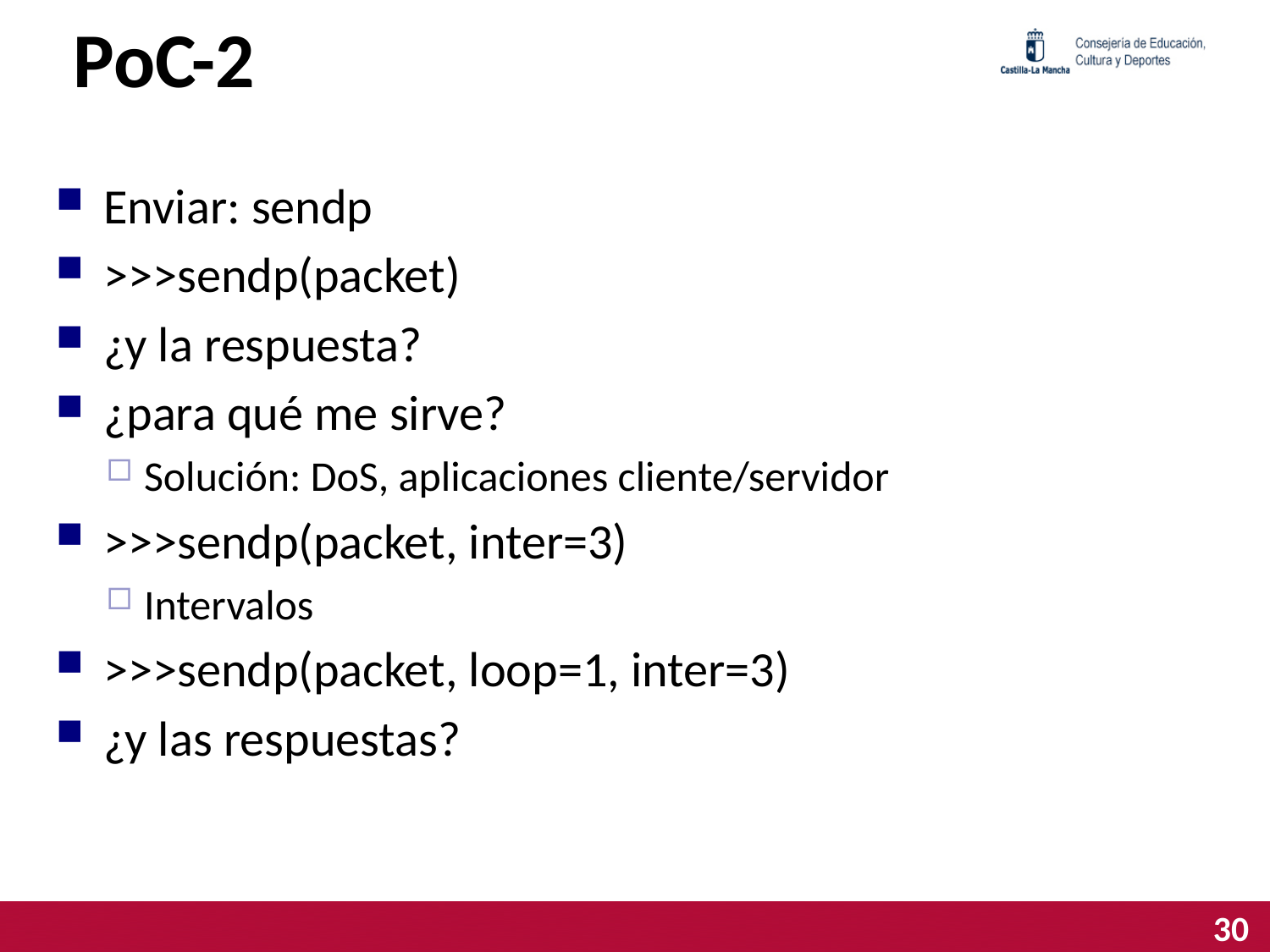

# PoC-2
Enviar: sendp
>>>sendp(packet)
¿y la respuesta?
¿para qué me sirve?
Solución: DoS, aplicaciones cliente/servidor
>>>sendp(packet, inter=3)
Intervalos
>>>sendp(packet, loop=1, inter=3)
¿y las respuestas?